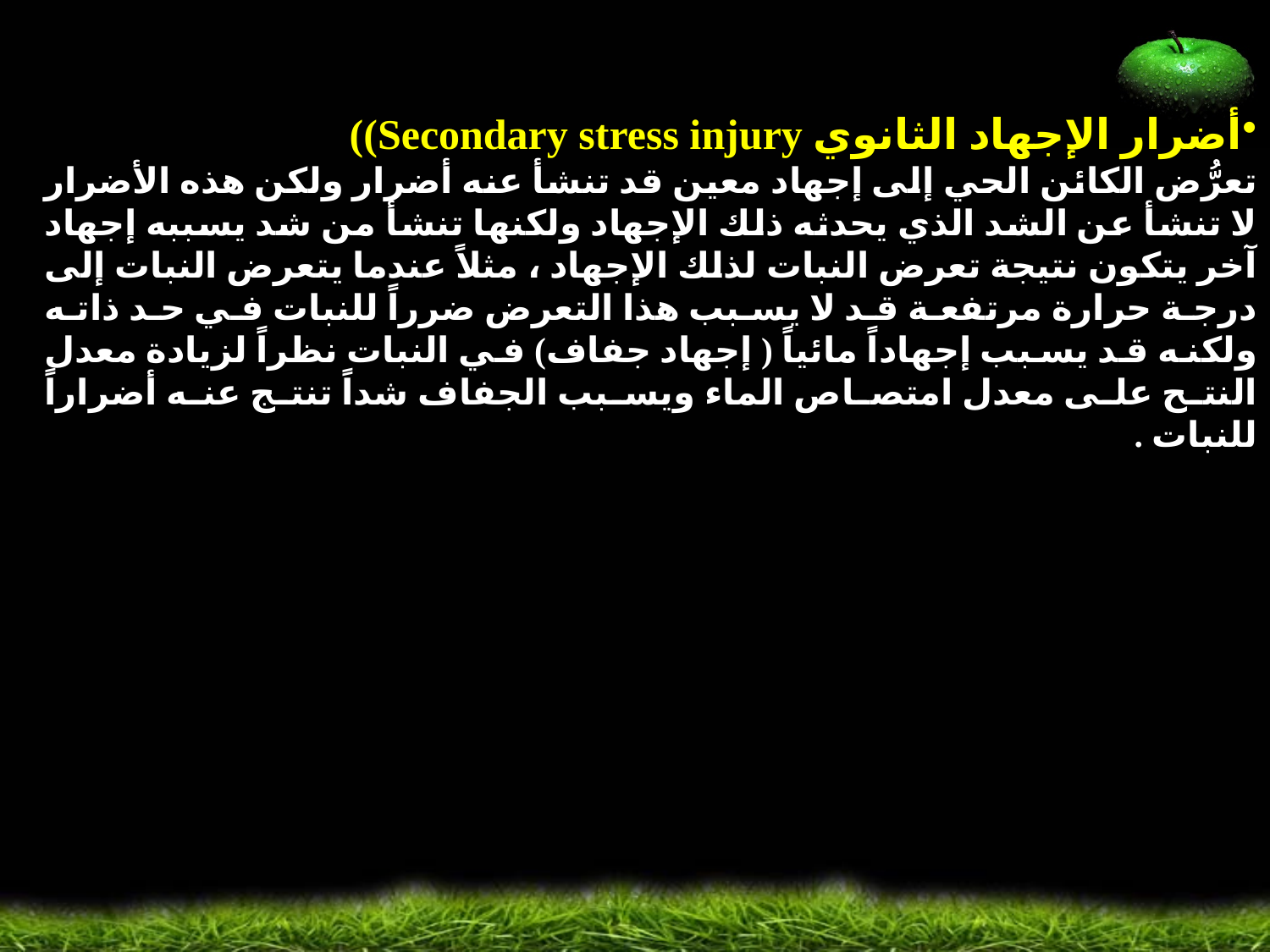

أضرار الإجهاد الثانوي Secondary stress injury))
تعرُّض الكائن الحي إلى إجهاد معين قد تنشأ عنه أضرار ولكن هذه الأضرار لا تنشأ عن الشد الذي يحدثه ذلك الإجهاد ولكنها تنشأ من شد يسببه إجهاد آخر يتكون نتيجة تعرض النبات لذلك الإجهاد ، مثلاً عندما يتعرض النبات إلى درجة حرارة مرتفعة قد لا يسبب هذا التعرض ضرراً للنبات في حد ذاته ولكنه قد يسبب إجهاداً مائياً ( إجهاد جفاف) في النبات نظراً لزيادة معدل النتح على معدل امتصاص الماء ويسبب الجفاف شداً تنتج عنه أضراراً للنبات .